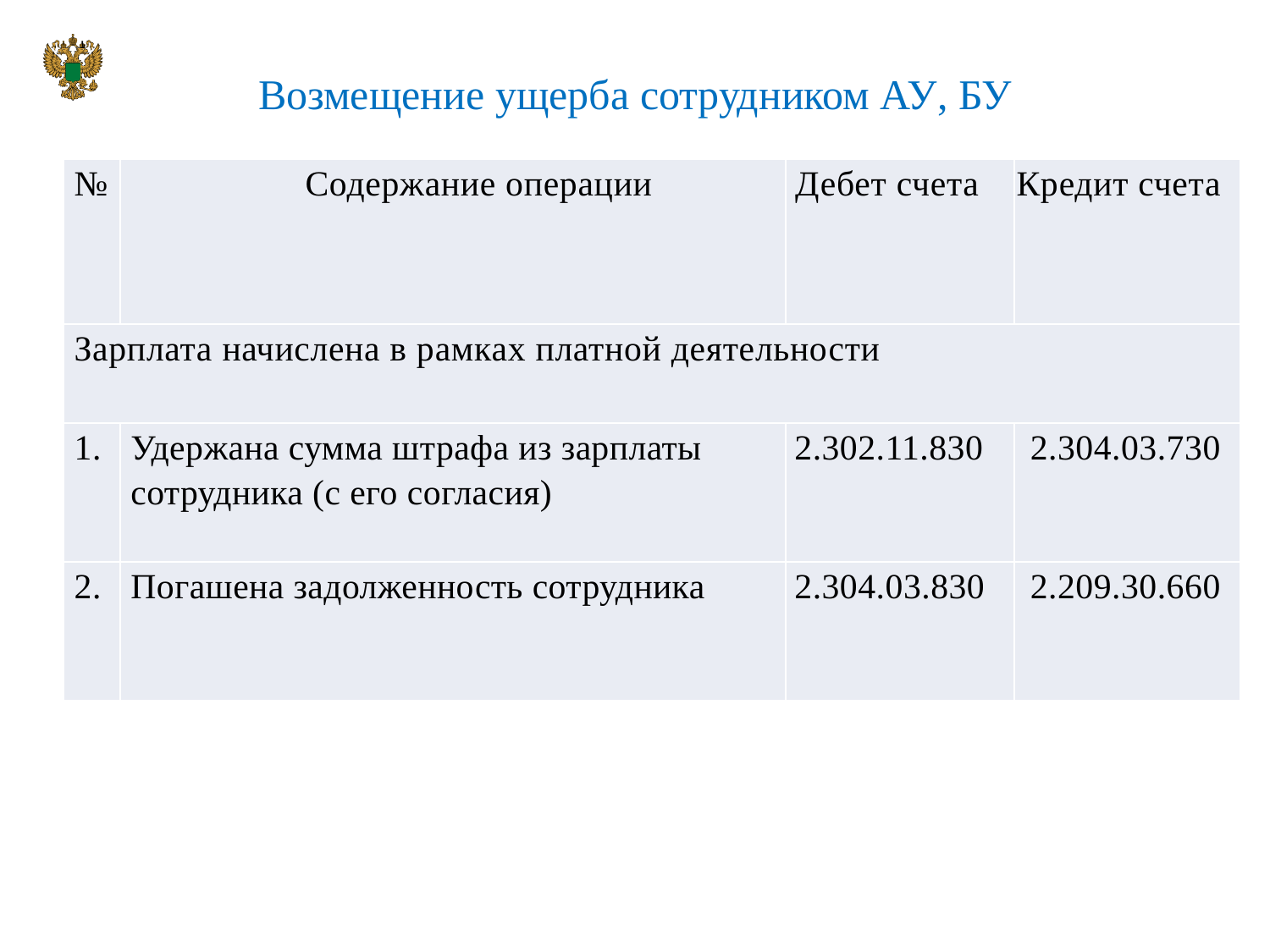

# Возмещение ущерба сотрудником АУ, БУ
| № | Содержание операции | Дебет счета | Кредит счета |
| --- | --- | --- | --- |
| Зарплата начислена в рамках платной деятельности |  |  |  |
| 1. | Удержана сумма штрафа из зарплаты сотрудника (с его согласия) | 2.302.11.830 | 2.304.03.730 |
| 2. | Погашена задолженность сотрудника | 2.304.03.830 | 2.209.30.660 |
23